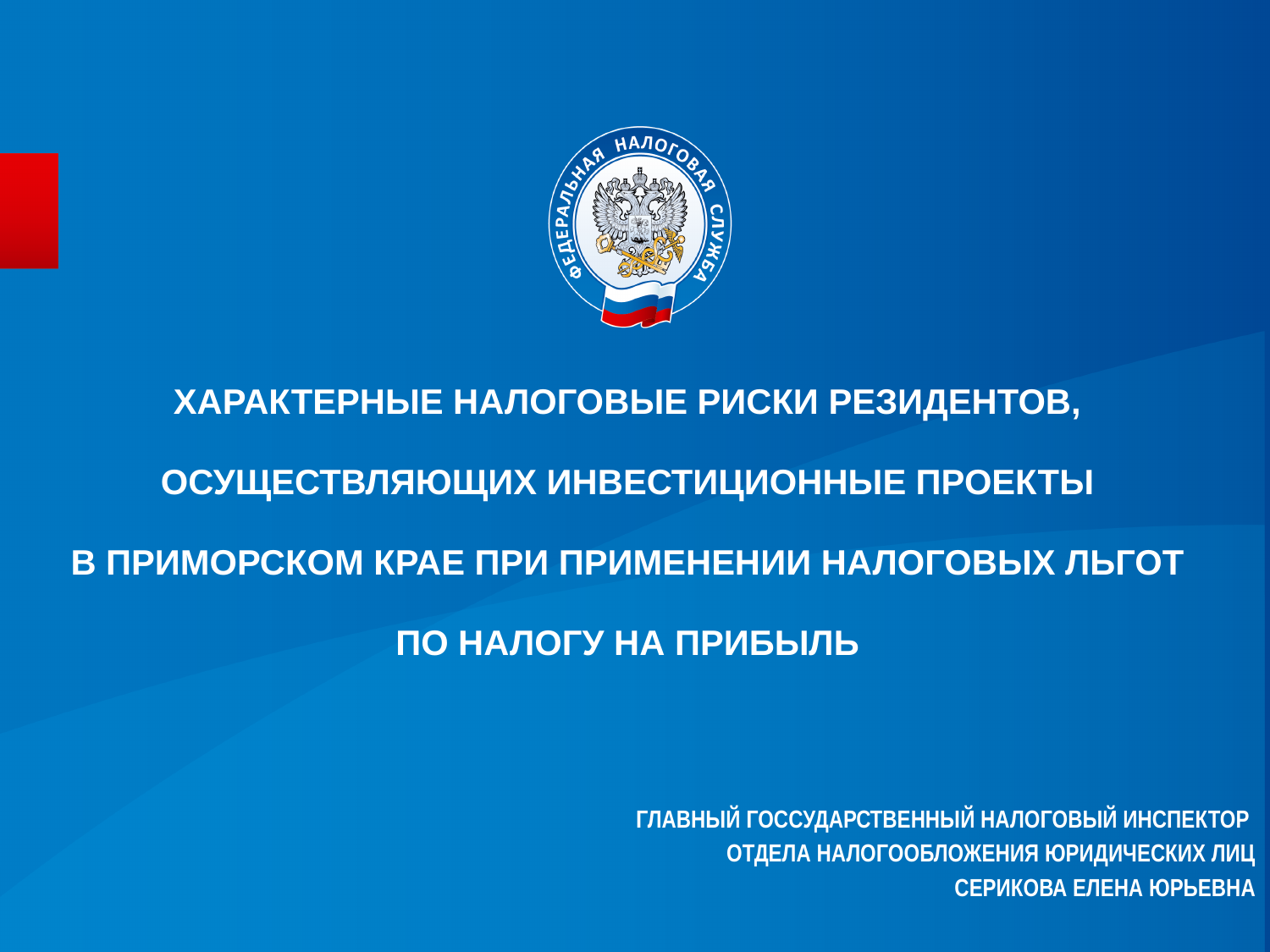

ХАРАКТЕРНЫЕ НАЛОГОВЫЕ РИСКИ РЕЗИДЕНТОВ, ОСУЩЕСТВЛЯЮЩИХ ИНВЕСТИЦИОННЫЕ ПРОЕКТЫ
 В ПРИМОРСКОМ КРАЕ ПРИ ПРИМЕНЕНИИ НАЛОГОВЫХ ЛЬГОТ
ПО НАЛОГУ НА ПРИБЫЛЬ
ГЛАВНЫЙ ГОССУДАРСТВЕННЫЙ НАЛОГОВЫЙ ИНСПЕКТОР
ОТДЕЛА НАЛОГООБЛОЖЕНИЯ ЮРИДИЧЕСКИХ ЛИЦ
СЕРИКОВА ЕЛЕНА ЮРЬЕВНА